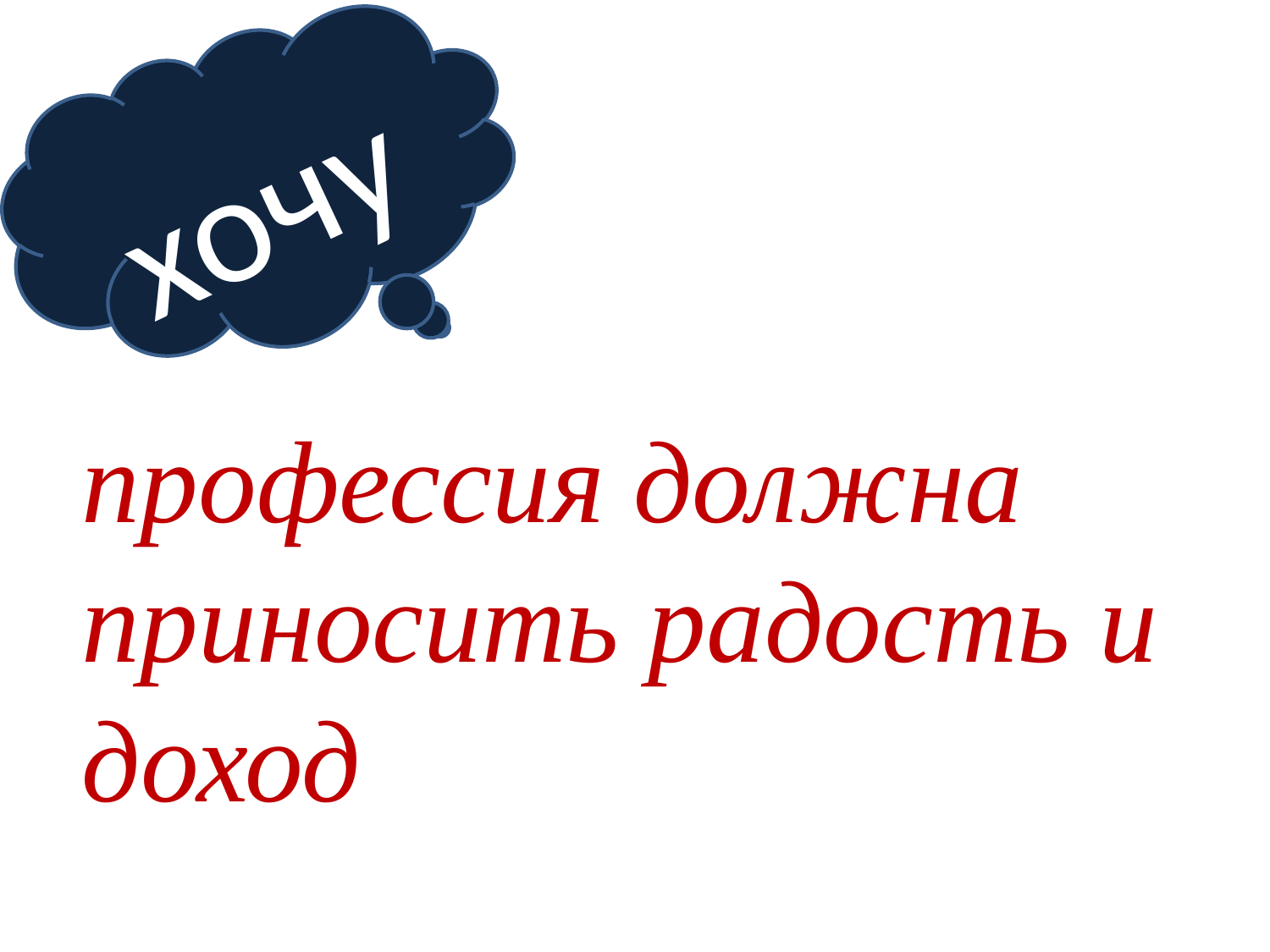

хочу
профессия должна приносить радость и доход